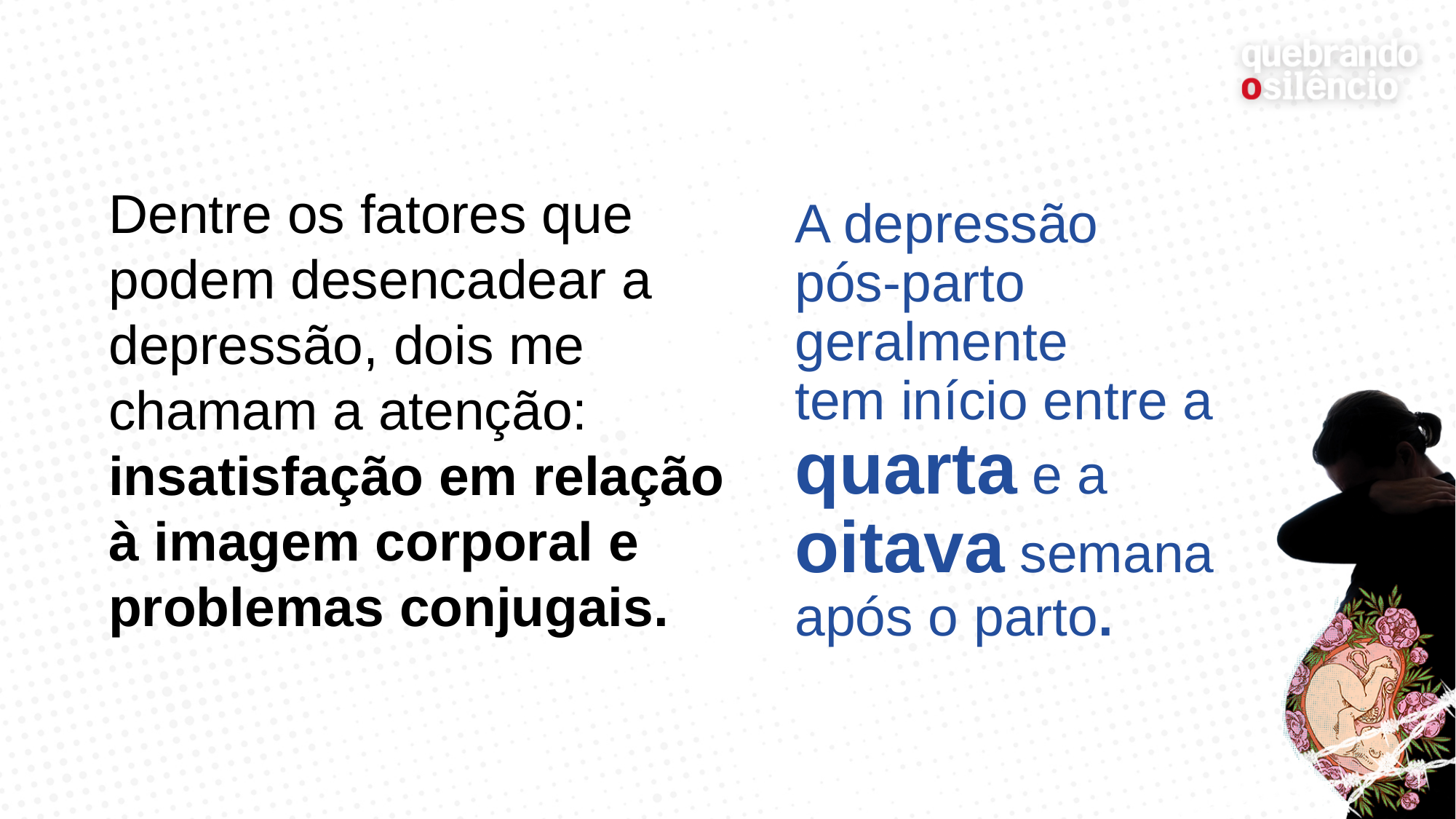

# Dentre os fatores que podem desencadear a depressão, dois me chamam a atenção: insatisfação em relação à imagem corporal e problemas conjugais.
A depressão pós-parto geralmente    tem início entre a quarta e a oitava semana após o parto.